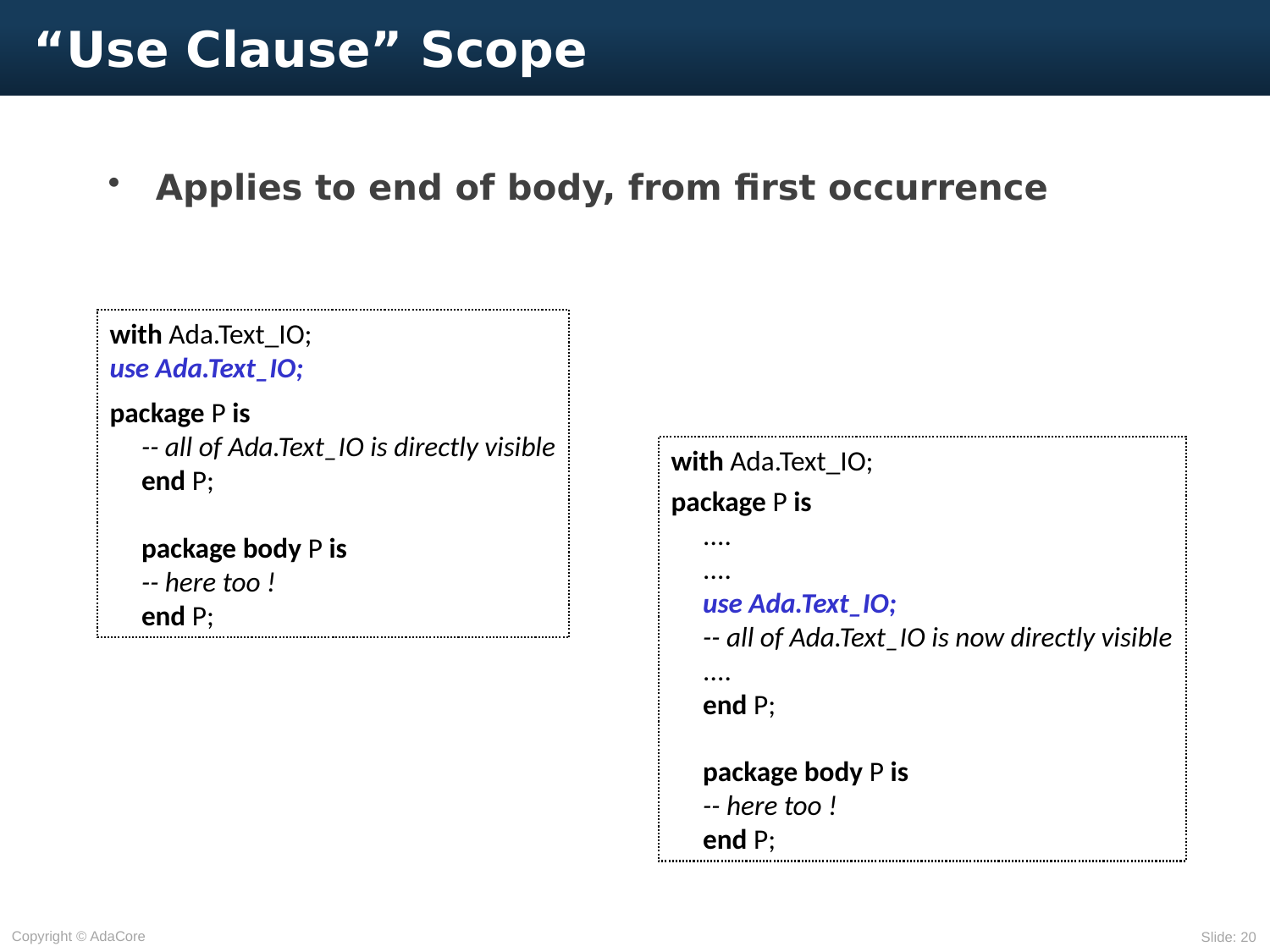

# “Use Clause” Scope
Applies to end of body, from first occurrence
with Ada.Text_IO;
use Ada.Text_IO;
package P is
-- all of Ada.Text_IO is directly visible
end P;

package body P is
-- here too !
end P;
with Ada.Text_IO;
package P is
....
....
use Ada.Text_IO;
-- all of Ada.Text_IO is now directly visible
....
end P;

package body P is
-- here too !
end P;